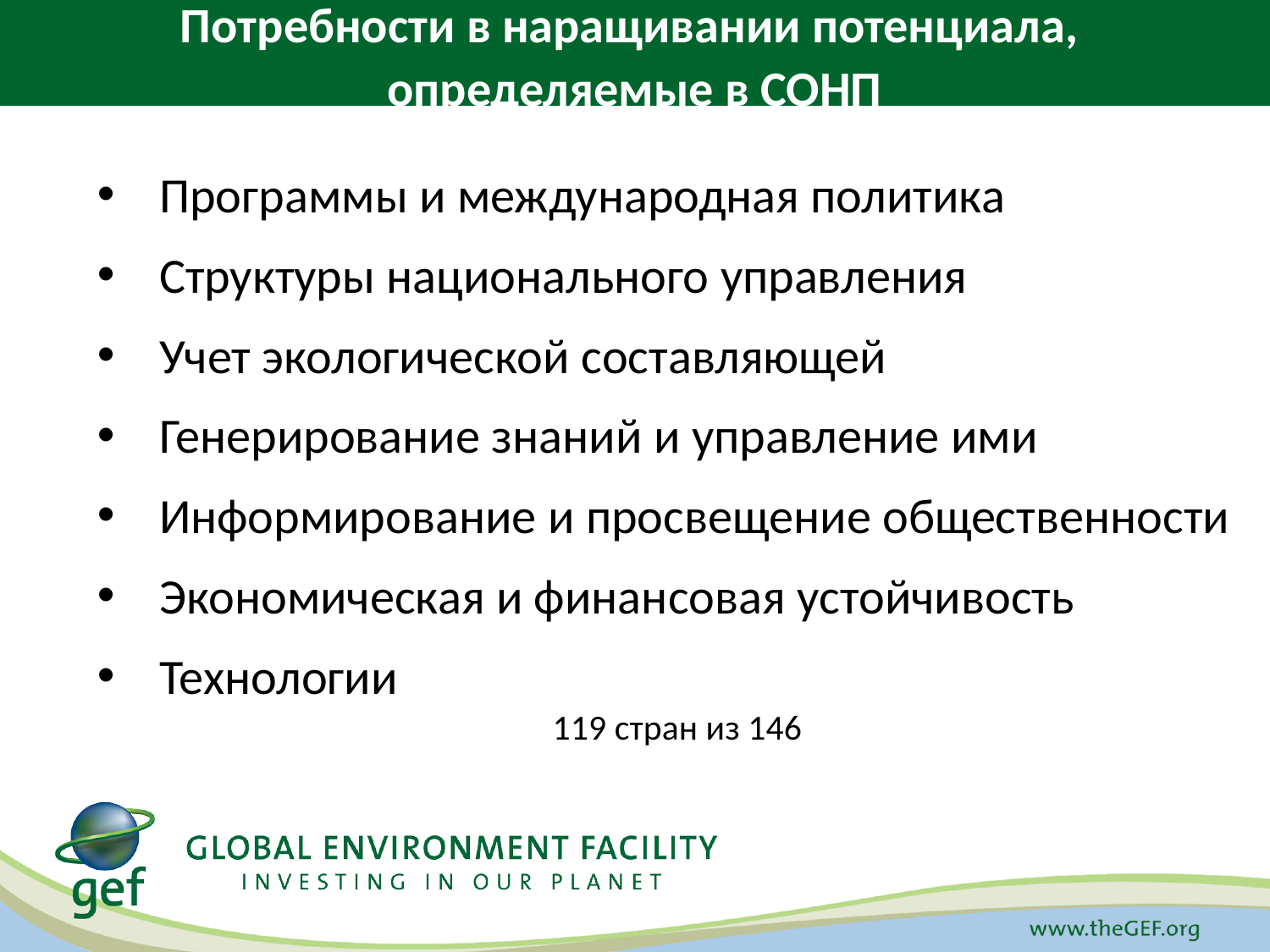

Потребности в наращивании потенциала,
определяемые в СОНП
Программы и международная политика
Структуры национального управления
Учет экологической составляющей
Генерирование знаний и управление ими
Информирование и просвещение общественности
Экономическая и финансовая устойчивость
Технологии
119 стран из 146